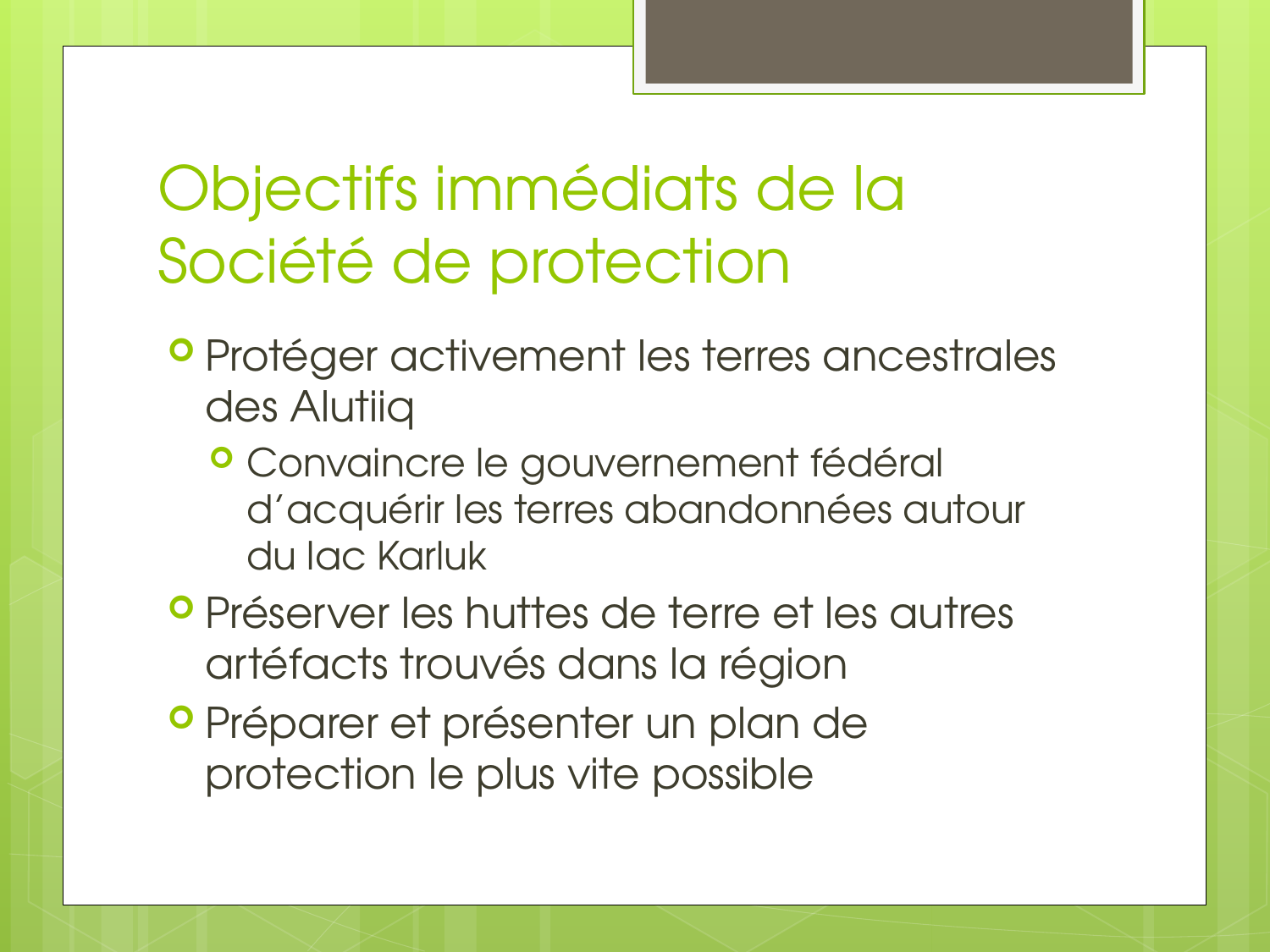

# Objectifs immédiats de la Société de protection
Protéger activement les terres ancestrales des Alutiiq
Convaincre le gouvernement fédéral d’acquérir les terres abandonnées autour du lac Karluk
Préserver les huttes de terre et les autres artéfacts trouvés dans la région
Préparer et présenter un plan de protection le plus vite possible